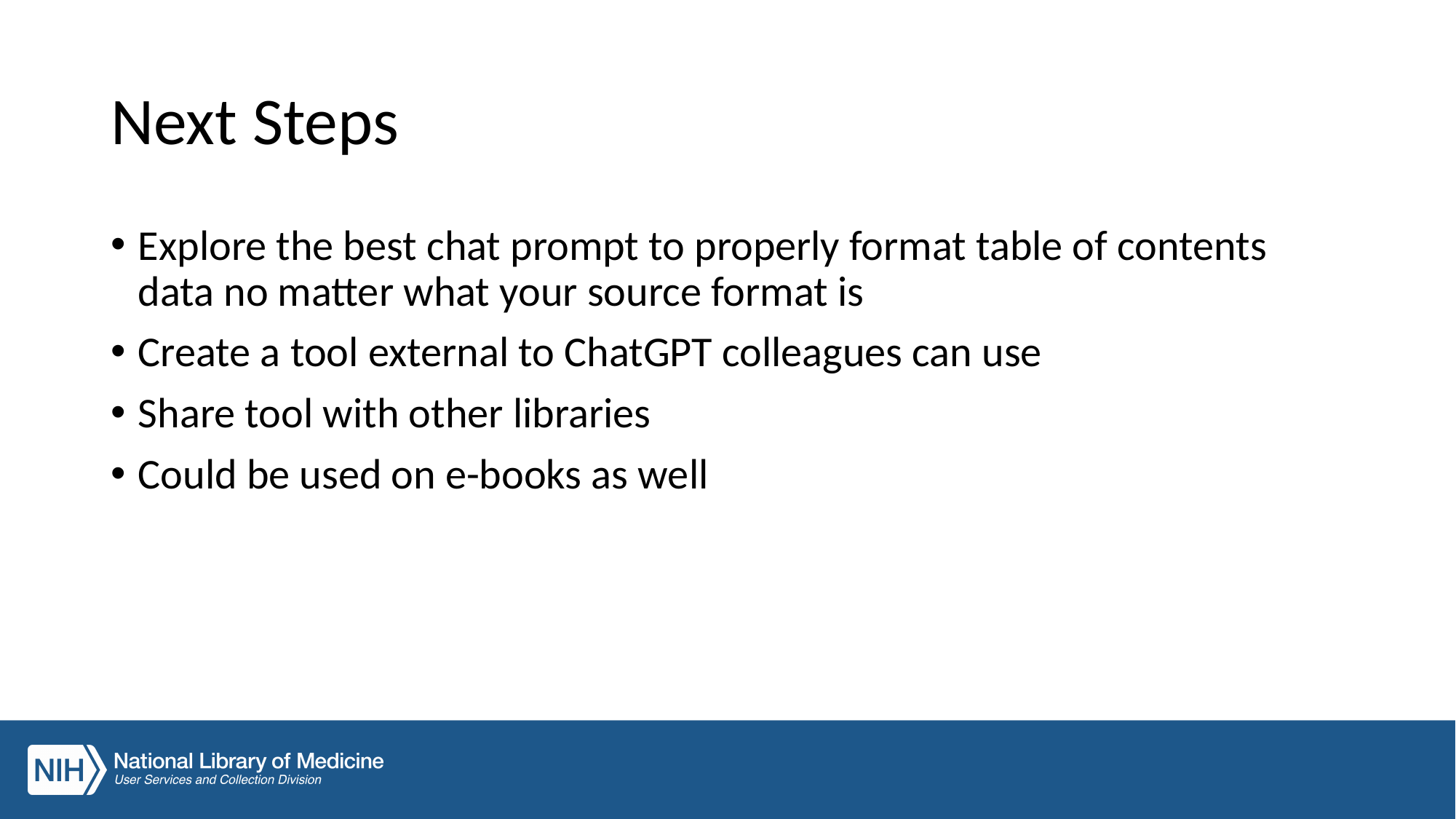

# Next Steps
Explore the best chat prompt to properly format table of contents data no matter what your source format is
Create a tool external to ChatGPT colleagues can use
Share tool with other libraries
Could be used on e-books as well